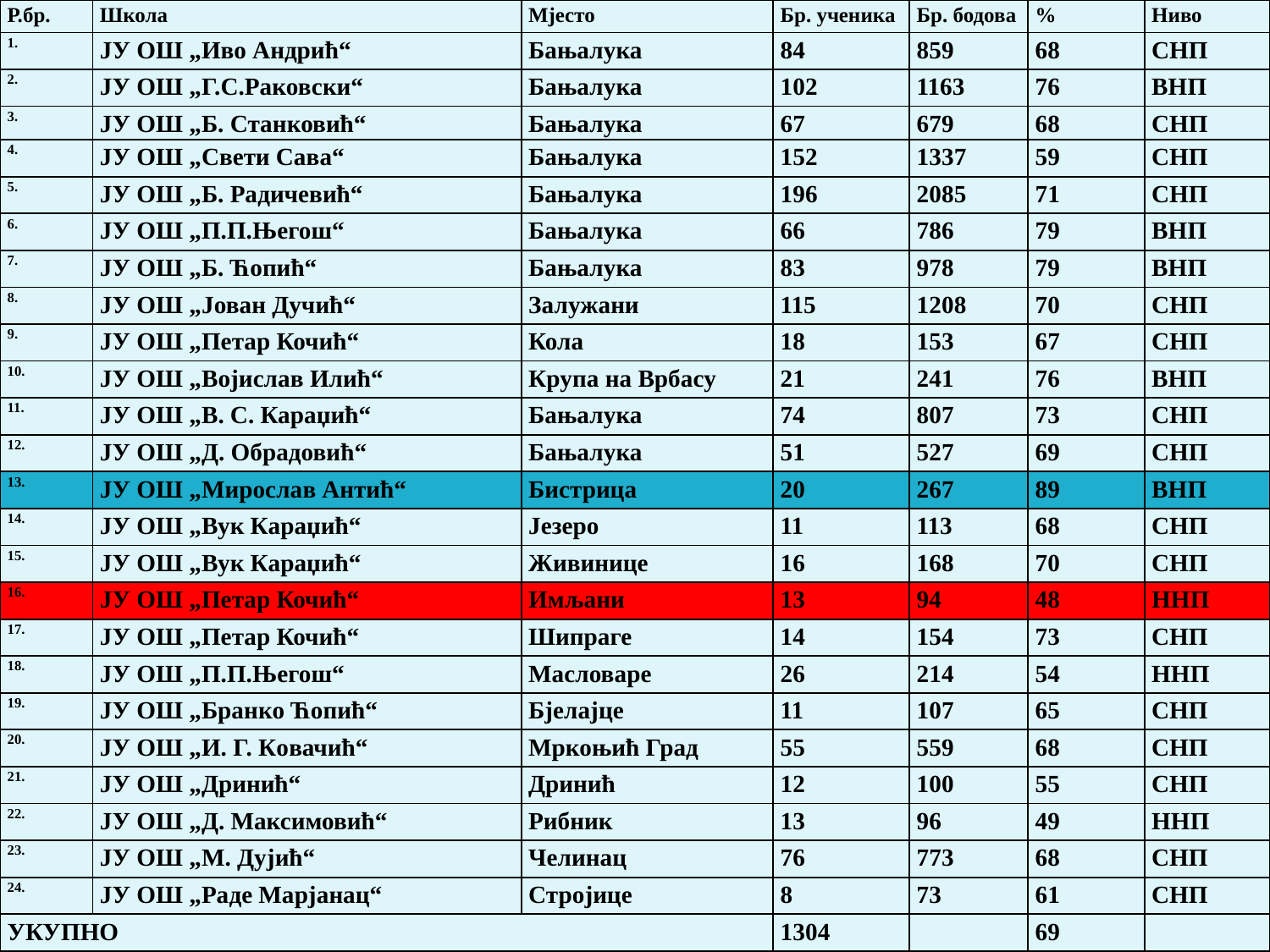

| Р.бр. | Школа | Мјесто | Бр. ученика | Бр. бодова | % | Ниво |
| --- | --- | --- | --- | --- | --- | --- |
| 1. | ЈУ ОШ „Иво Андрић“ | Бањалука | 84 | 859 | 68 | СНП |
| 2. | ЈУ ОШ „Г.С.Раковски“ | Бањалука | 102 | 1163 | 76 | ВНП |
| 3. | ЈУ ОШ „Б. Станковић“ | Бањалука | 67 | 679 | 68 | СНП |
| 4. | ЈУ ОШ „Свети Сава“ | Бањалука | 152 | 1337 | 59 | СНП |
| 5. | ЈУ ОШ „Б. Радичевић“ | Бањалука | 196 | 2085 | 71 | СНП |
| 6. | ЈУ ОШ „П.П.Његош“ | Бањалука | 66 | 786 | 79 | ВНП |
| 7. | ЈУ ОШ „Б. Ћопић“ | Бањалука | 83 | 978 | 79 | ВНП |
| 8. | ЈУ ОШ „Јован Дучић“ | Залужани | 115 | 1208 | 70 | СНП |
| 9. | ЈУ ОШ „Петар Кочић“ | Кола | 18 | 153 | 67 | СНП |
| 10. | ЈУ ОШ „Војислав Илић“ | Крупа на Врбасу | 21 | 241 | 76 | ВНП |
| 11. | ЈУ ОШ „В. С. Караџић“ | Бањалука | 74 | 807 | 73 | СНП |
| 12. | ЈУ ОШ „Д. Обрадовић“ | Бањалука | 51 | 527 | 69 | СНП |
| 13. | ЈУ ОШ „Мирослав Антић“ | Бистрица | 20 | 267 | 89 | ВНП |
| 14. | ЈУ ОШ „Вук Караџић“ | Језеро | 11 | 113 | 68 | СНП |
| 15. | ЈУ ОШ „Вук Караџић“ | Живинице | 16 | 168 | 70 | СНП |
| 16. | ЈУ ОШ „Петар Кочић“ | Имљани | 13 | 94 | 48 | ННП |
| 17. | ЈУ ОШ „Петар Кочић“ | Шипраге | 14 | 154 | 73 | СНП |
| 18. | ЈУ ОШ „П.П.Његош“ | Масловаре | 26 | 214 | 54 | ННП |
| 19. | ЈУ ОШ „Бранко Ћопић“ | Бјелајце | 11 | 107 | 65 | СНП |
| 20. | ЈУ ОШ „И. Г. Ковачић“ | Мркоњић Град | 55 | 559 | 68 | СНП |
| 21. | ЈУ ОШ „Дринић“ | Дринић | 12 | 100 | 55 | СНП |
| 22. | ЈУ ОШ „Д. Максимовић“ | Рибник | 13 | 96 | 49 | ННП |
| 23. | ЈУ ОШ „М. Дујић“ | Челинац | 76 | 773 | 68 | СНП |
| 24. | ЈУ ОШ „Раде Марјанац“ | Стројице | 8 | 73 | 61 | СНП |
| УКУПНО |  |  | 1304 |  | 69 |  |